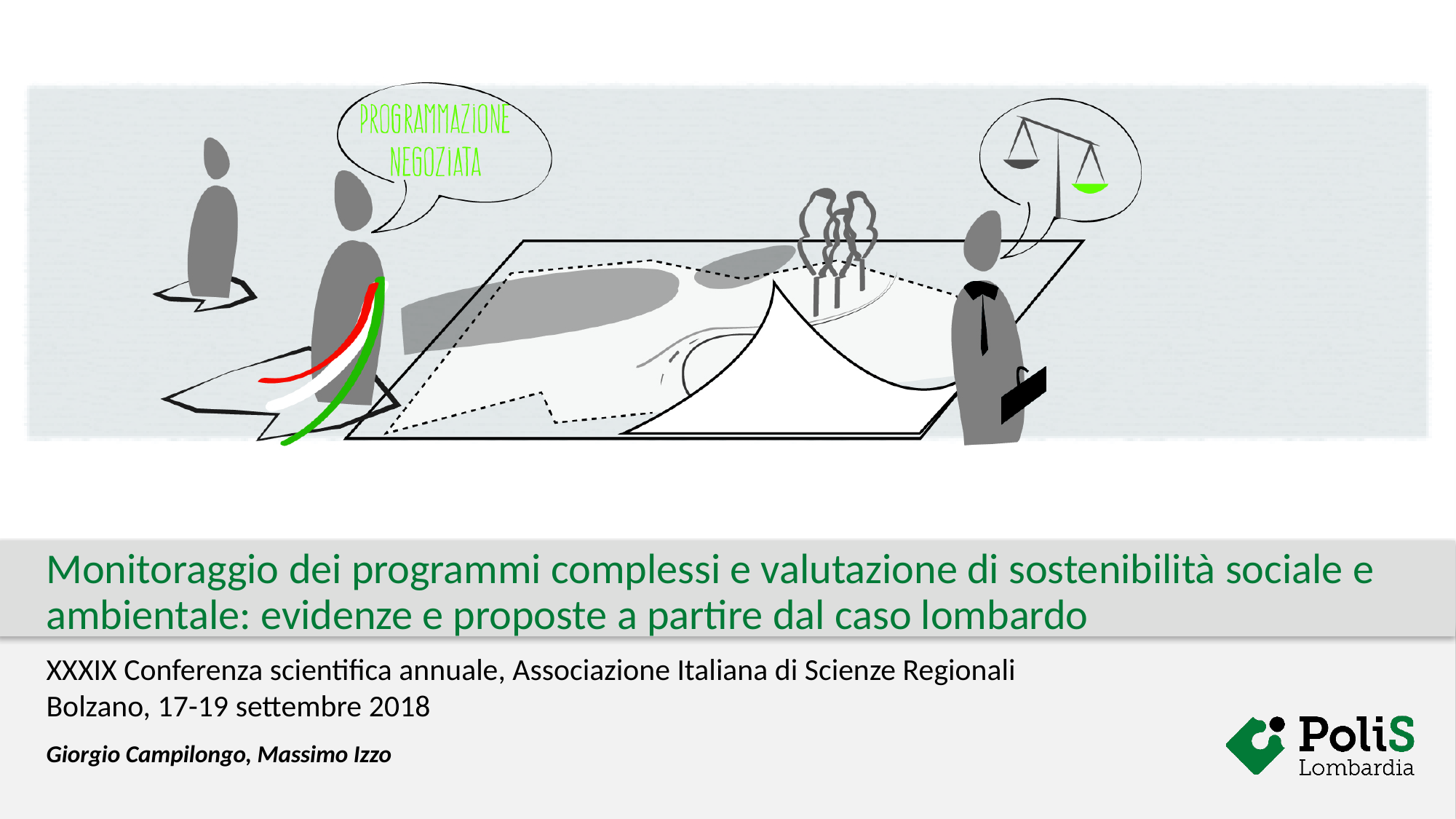

# Monitoraggio dei programmi complessi e valutazione di sostenibilità sociale e ambientale: evidenze e proposte a partire dal caso lombardo
XXXIX Conferenza scientifica annuale, Associazione Italiana di Scienze Regionali Bolzano, 17-19 settembre 2018
Giorgio Campilongo, Massimo Izzo